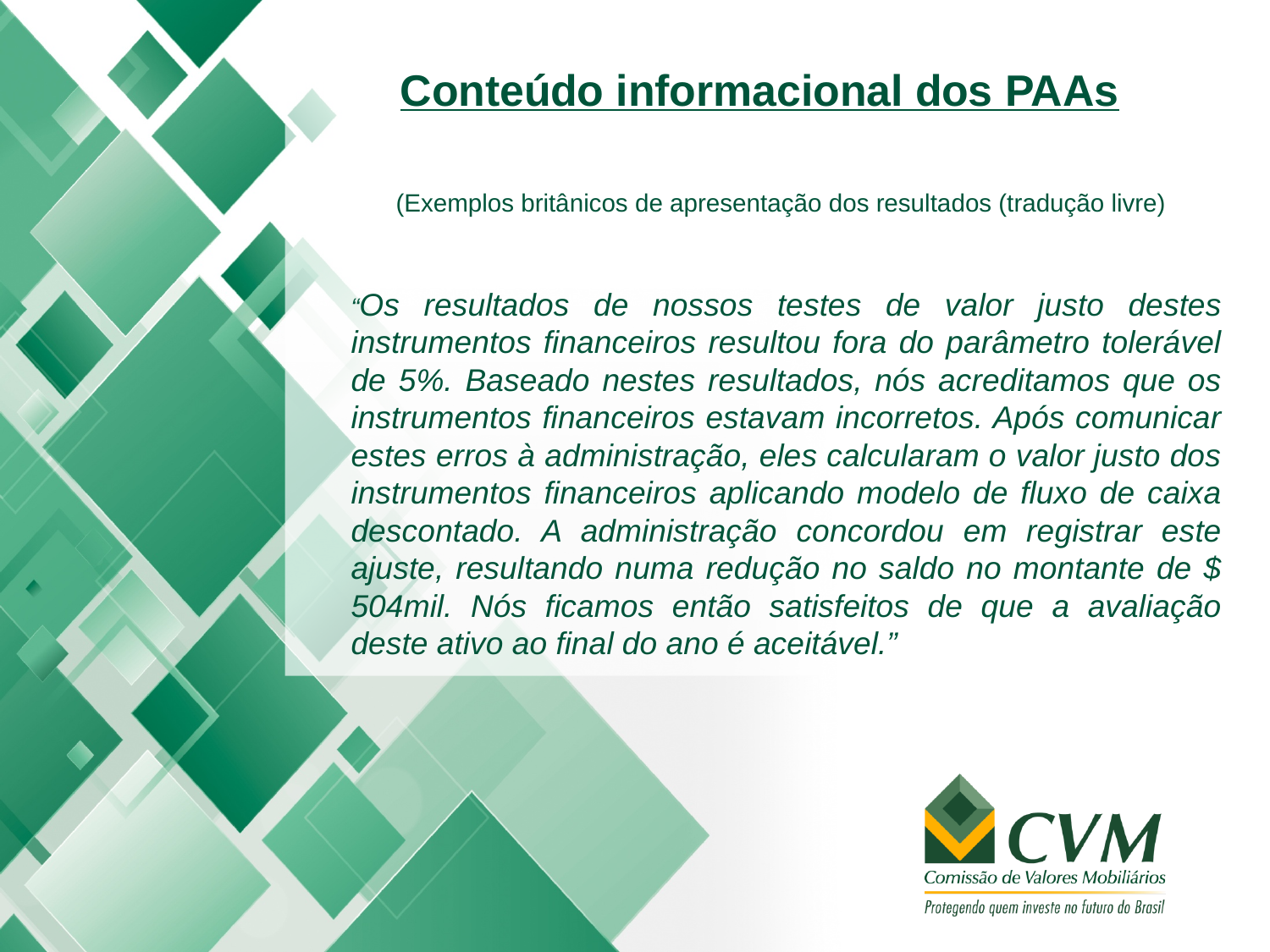

Conteúdo informacional dos PAAs

      (Exemplos britânicos de apresentação dos resultados (tradução livre)

“Os resultados de nossos testes de valor justo destes instrumentos financeiros resultou fora do parâmetro tolerável de 5%. Baseado nestes resultados, nós acreditamos que os instrumentos financeiros estavam incorretos. Após comunicar estes erros à administração, eles calcularam o valor justo dos instrumentos financeiros aplicando modelo de fluxo de caixa descontado. A administração concordou em registrar este ajuste, resultando numa redução no saldo no montante de $ 504mil. Nós ficamos então satisfeitos de que a avaliação deste ativo ao final do ano é aceitável.”